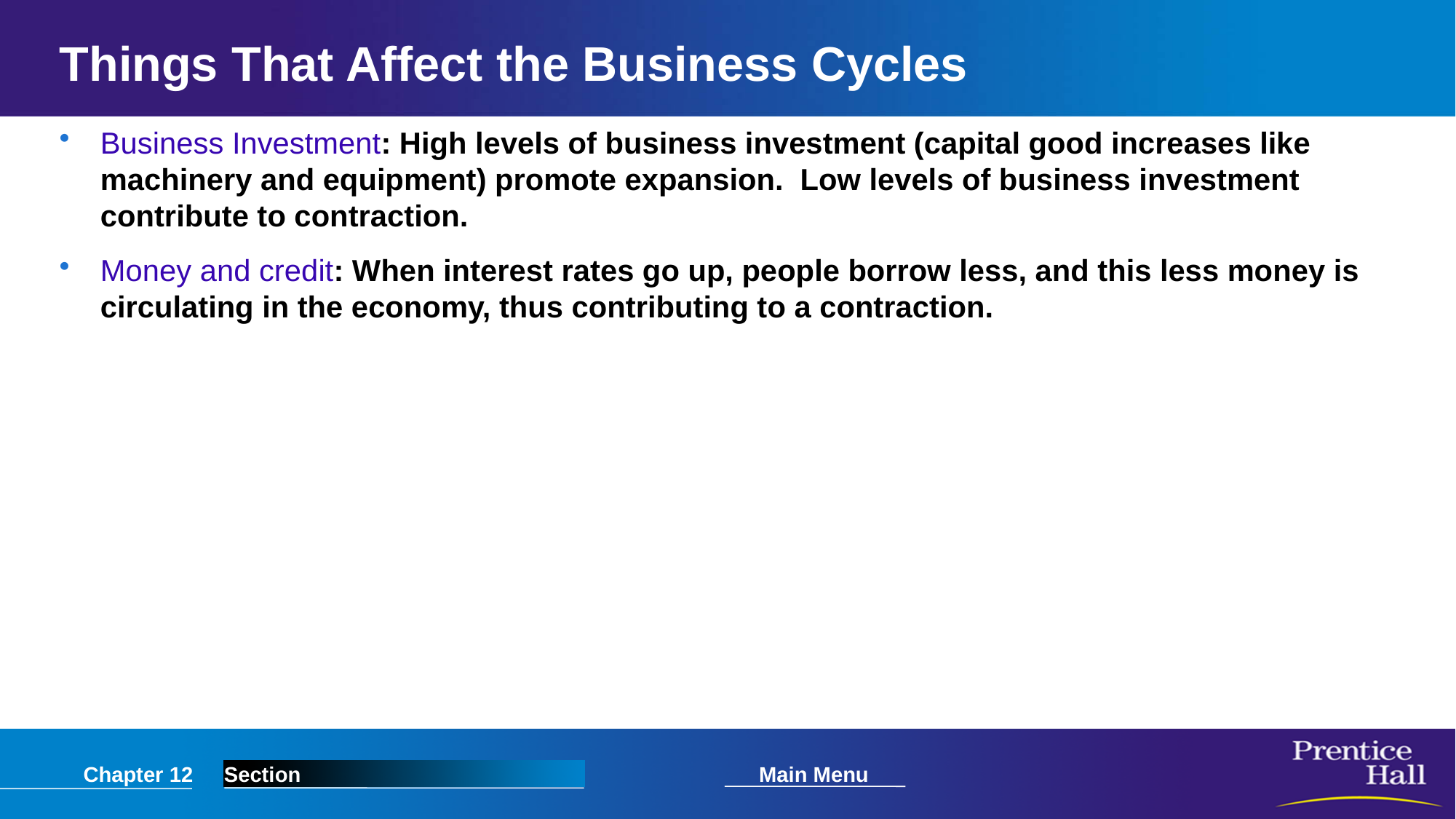

# Things That Affect the Business Cycles
Business Investment: High levels of business investment (capital good increases like machinery and equipment) promote expansion.  Low levels of business investment contribute to contraction.
Money and credit: When interest rates go up, people borrow less, and this less money is circulating in the economy, thus contributing to a contraction.